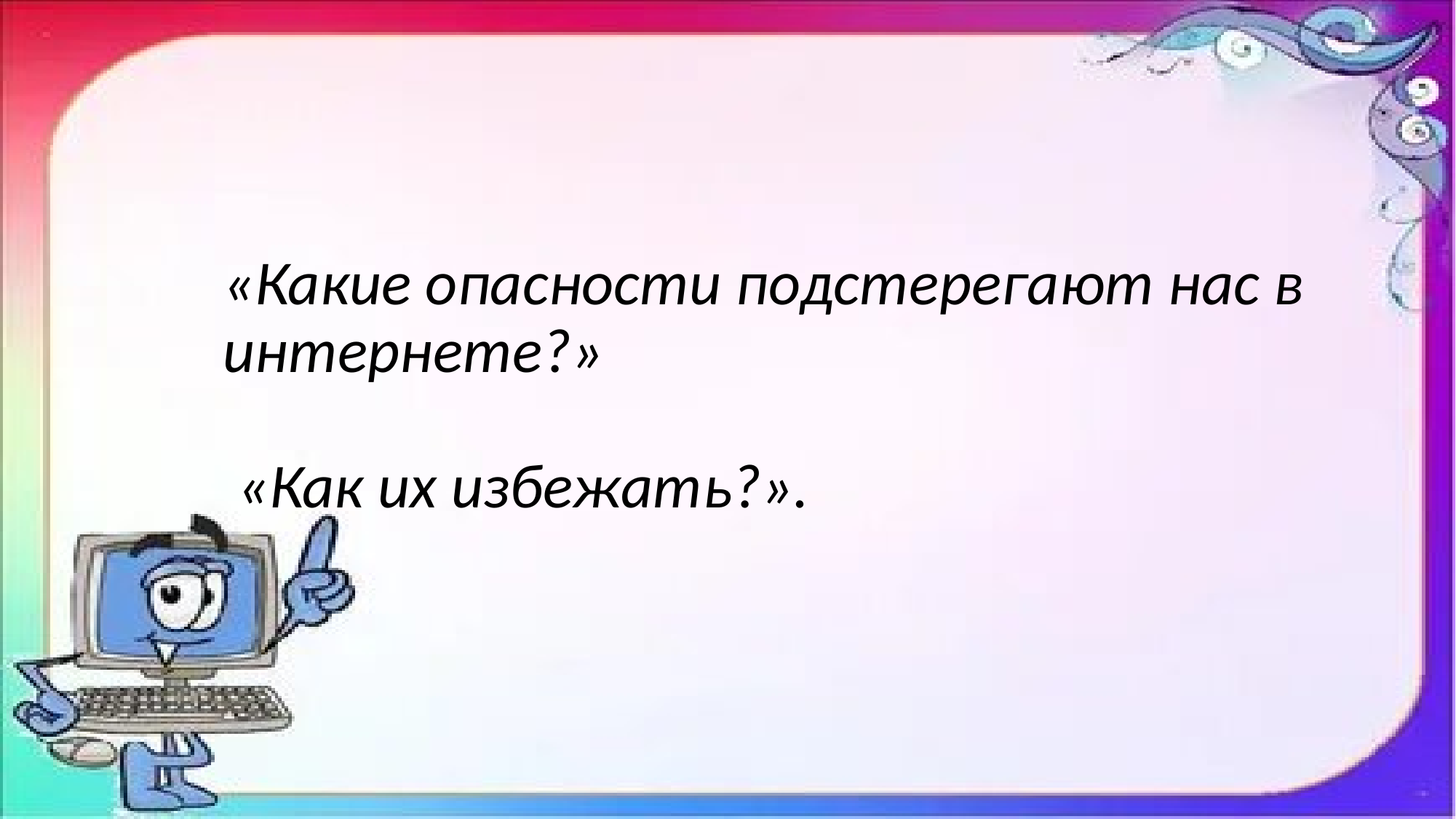

# «Какие опасности подстерегают нас в интернете?» «Как их избежать?».